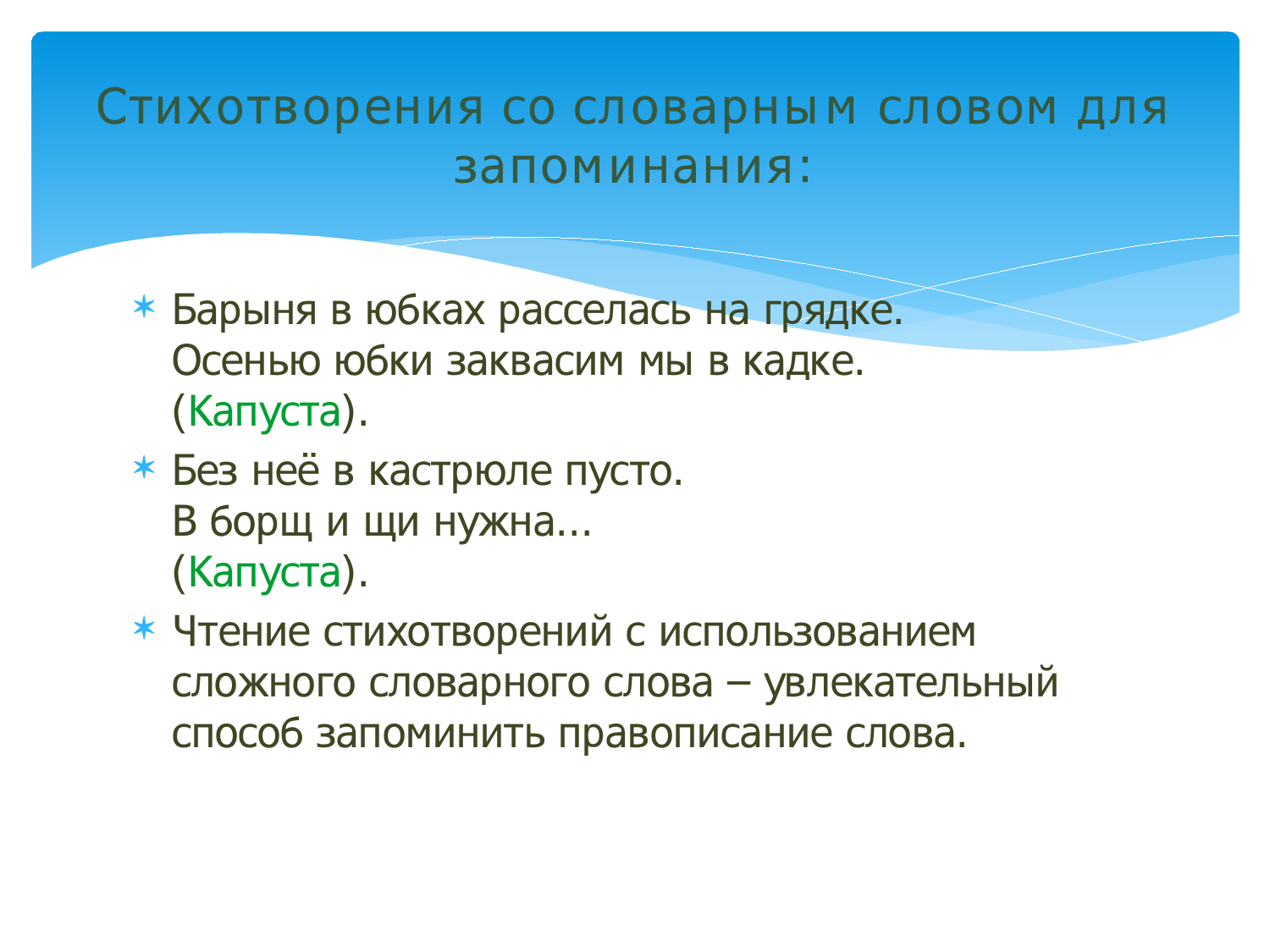

# Стихотворения со словарным словом для запоминания:
Барыня в юбках расселась на грядке.
Осенью юбки заквасим мы в кадке.
(Капуста).
Без неё в кастрюле пусто.
В борщ и щи нужна...
(Капуста).
Чтение стихотворений с использованием сложного словарного слова – увлекательный способ запоминить правописание слова.